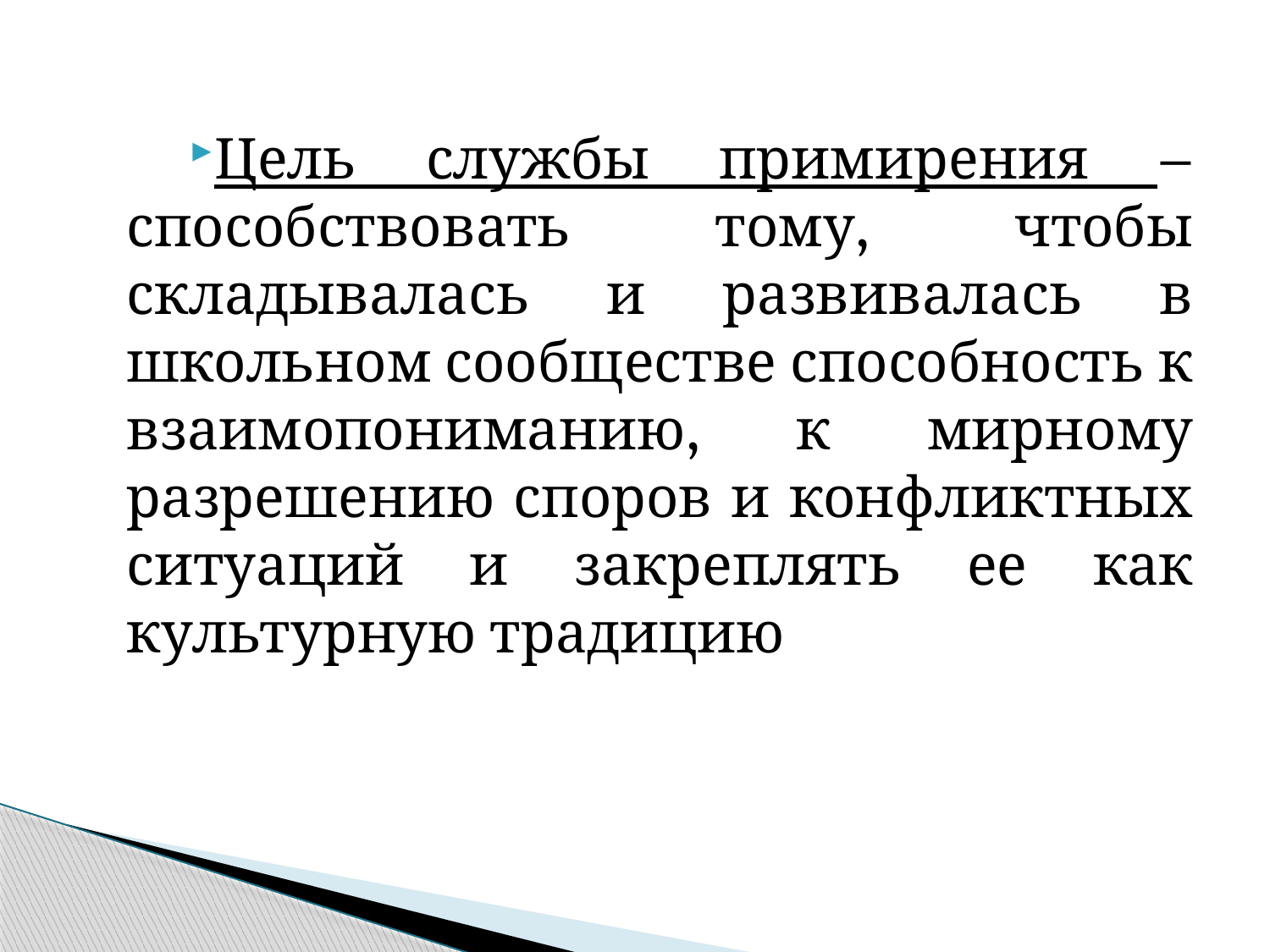

Цель службы примирения – способствовать тому, чтобы складывалась и развивалась в школьном сообществе способность к взаимопониманию, к мирному разрешению споров и конфликтных ситуаций и закреплять ее как культурную традицию